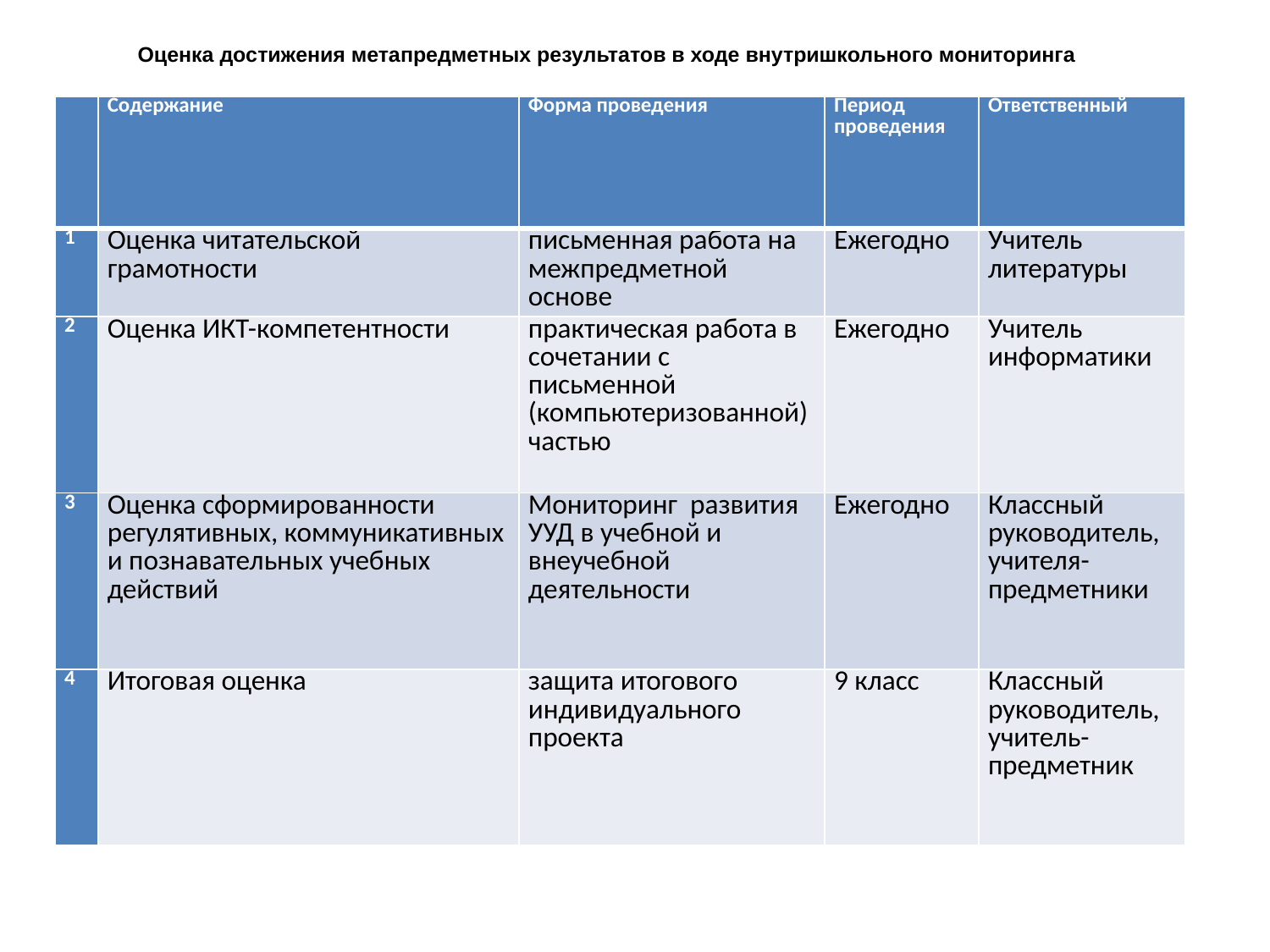

Оценка достижения метапредметных результатов в ходе внутришкольного мониторинга
|  | Содержание | Форма проведения | Период проведения | Ответственный |
| --- | --- | --- | --- | --- |
| 1 | Оценка читательской грамотности | письменная работа на межпредметной основе | Ежегодно | Учитель литературы |
| 2 | Оценка ИКТ-компетентности | практическая работа в сочетании с письменной (компьютеризованной) частью | Ежегодно | Учитель информатики |
| 3 | Оценка сформированности регулятивных, коммуникативных и познавательных учебных действий | Мониторинг развития УУД в учебной и внеучебной деятельности | Ежегодно | Классный руководитель, учителя-предметники |
| 4 | Итоговая оценка | защита итогового индивидуального проекта | 9 класс | Классный руководитель, учитель-предметник |